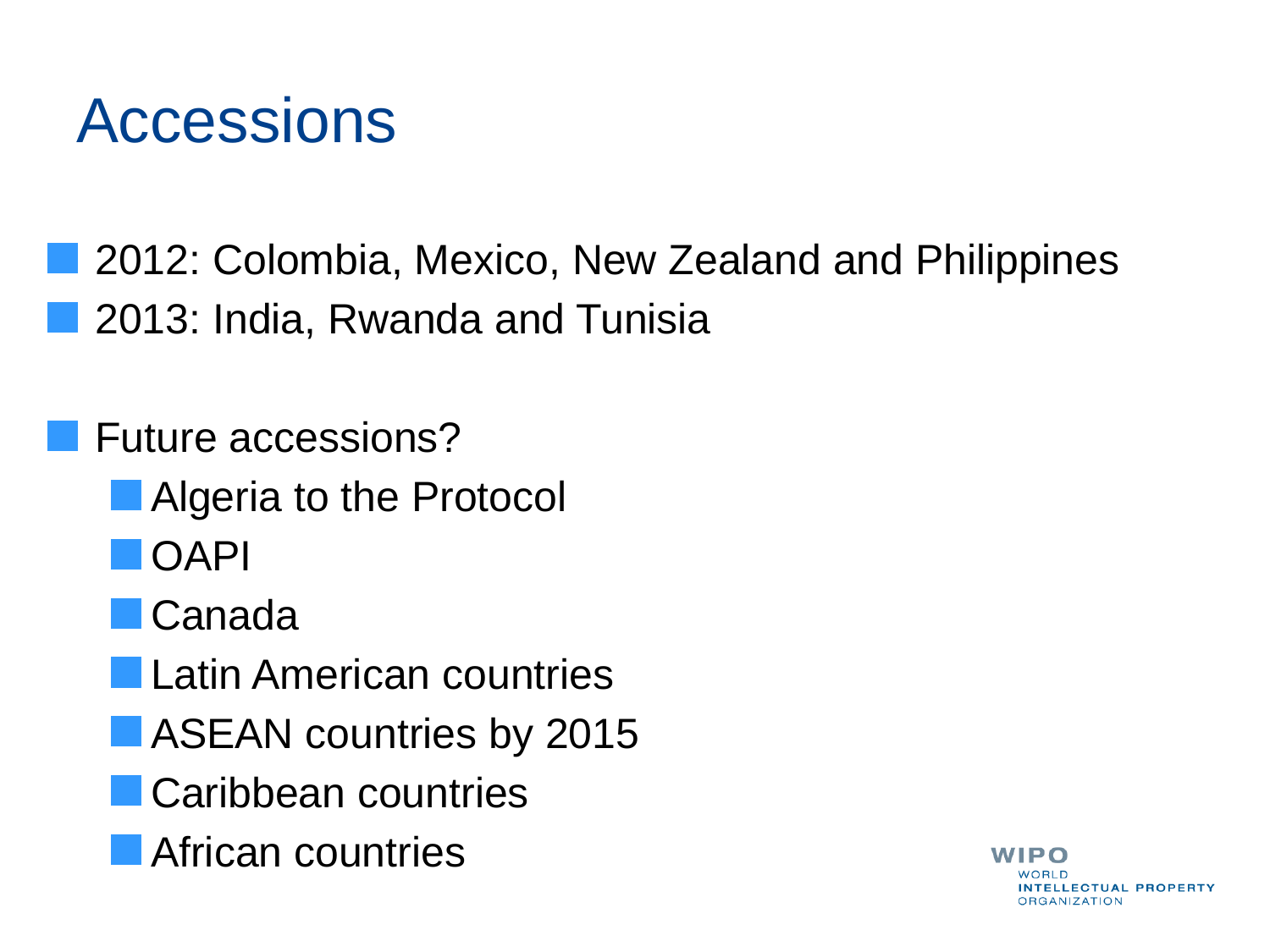

# Accessions
2012: Colombia, Mexico, New Zealand and Philippines
2013: India, Rwanda and Tunisia

Future accessions?
Algeria to the Protocol
OAPI
Canada
Latin American countries
ASEAN countries by 2015
Caribbean countries
African countries